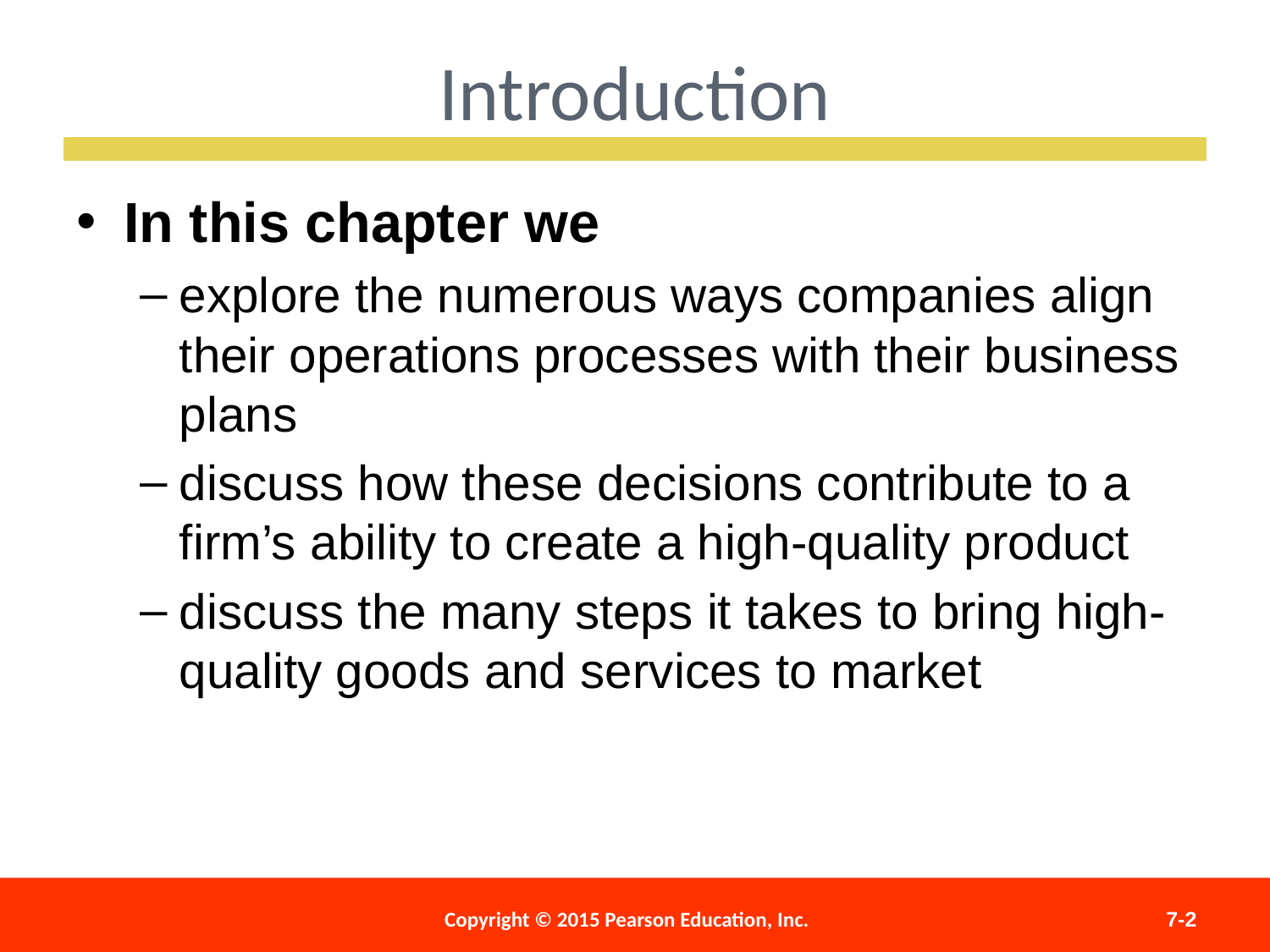

Introduction
In this chapter we
explore the numerous ways companies align their operations processes with their business plans
discuss how these decisions contribute to a firm’s ability to create a high-quality product
discuss the many steps it takes to bring high-quality goods and services to market